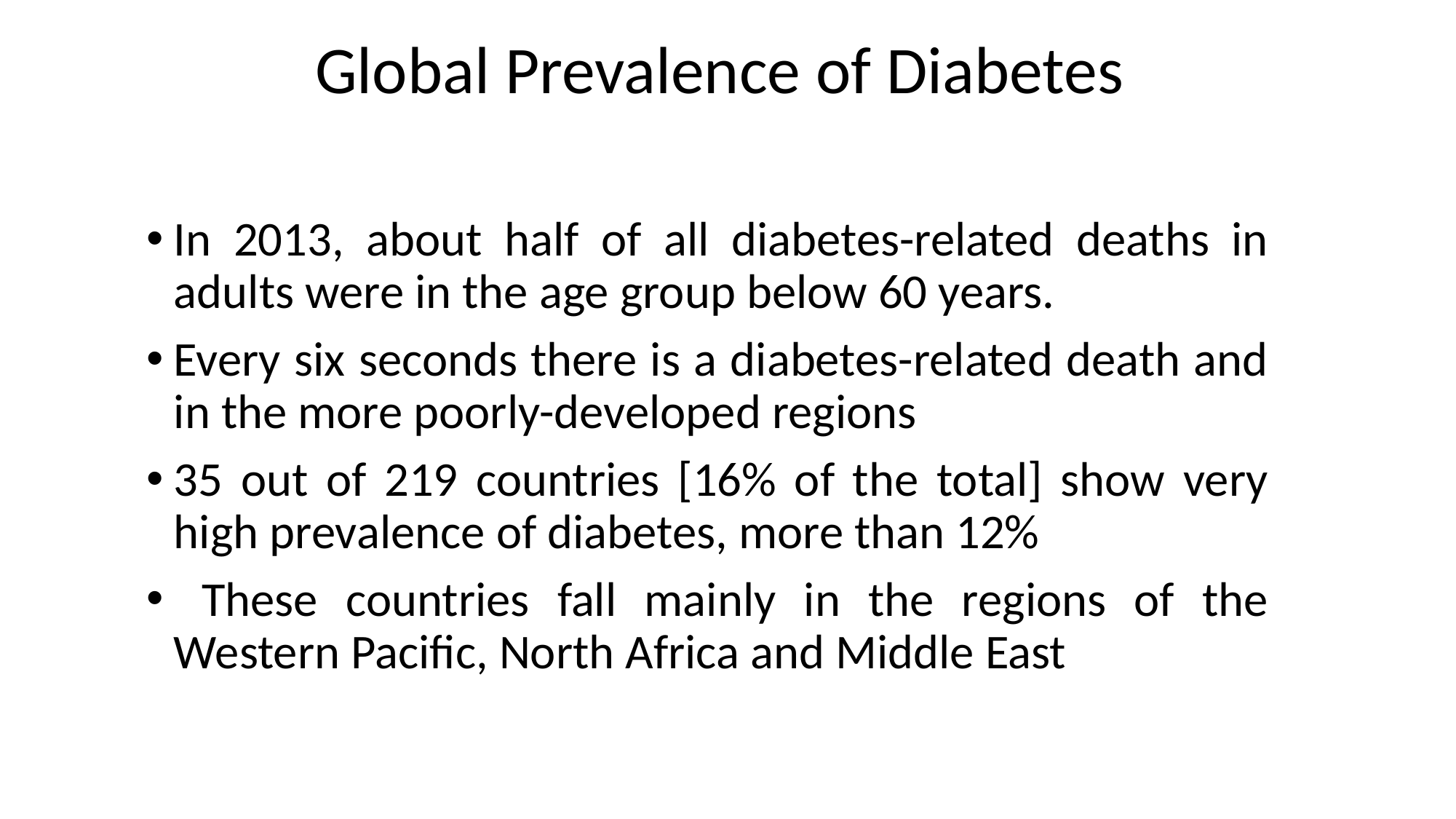

# Global Prevalence of Diabetes

In 2013, about half of all diabetes-related deaths in adults were in the age group below 60 years.
Every six seconds there is a diabetes-related death and in the more poorly-developed regions
35 out of 219 countries [16% of the total] show very high prevalence of diabetes, more than 12%
 These countries fall mainly in the regions of the Western Pacific, North Africa and Middle East